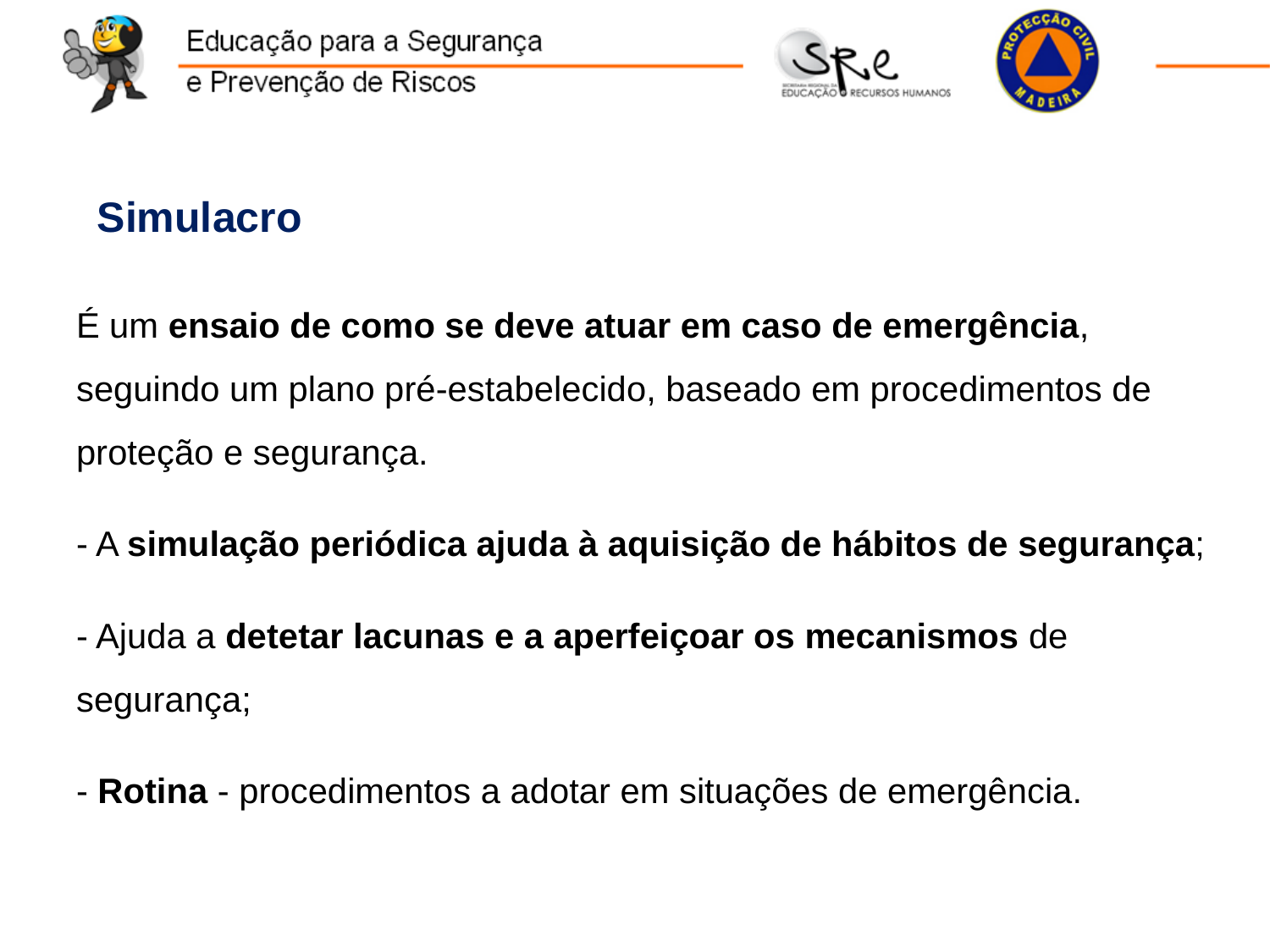

Simulacro
É um ensaio de como se deve atuar em caso de emergência, seguindo um plano pré-estabelecido, baseado em procedimentos de proteção e segurança.
- A simulação periódica ajuda à aquisição de hábitos de segurança;
- Ajuda a detetar lacunas e a aperfeiçoar os mecanismos de segurança;
- Rotina - procedimentos a adotar em situações de emergência.